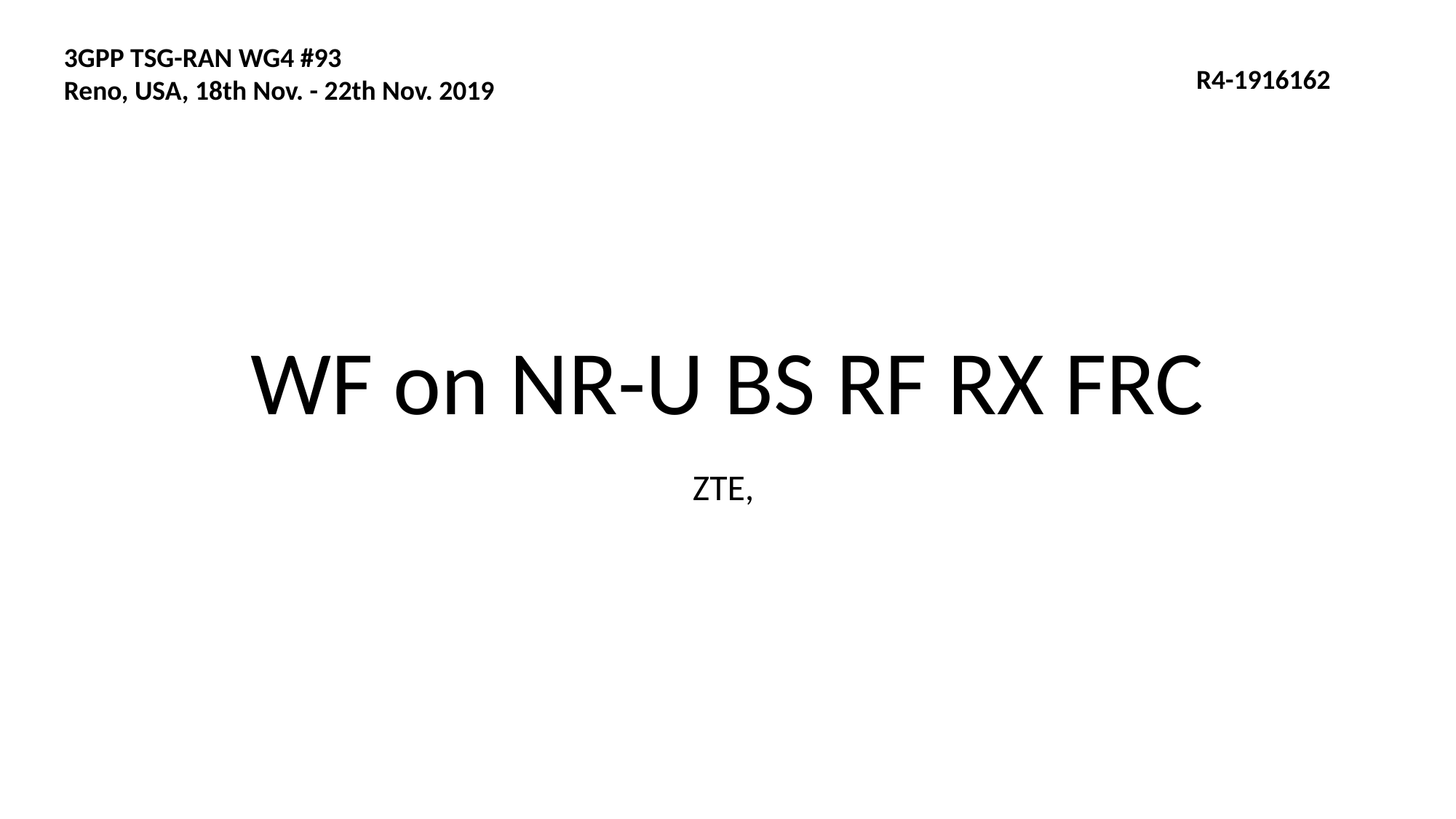

3GPP TSG-RAN WG4 #93
Reno, USA, 18th Nov. - 22th Nov. 2019
R4-1916162
# WF on NR-U BS RF RX FRC
ZTE,
1